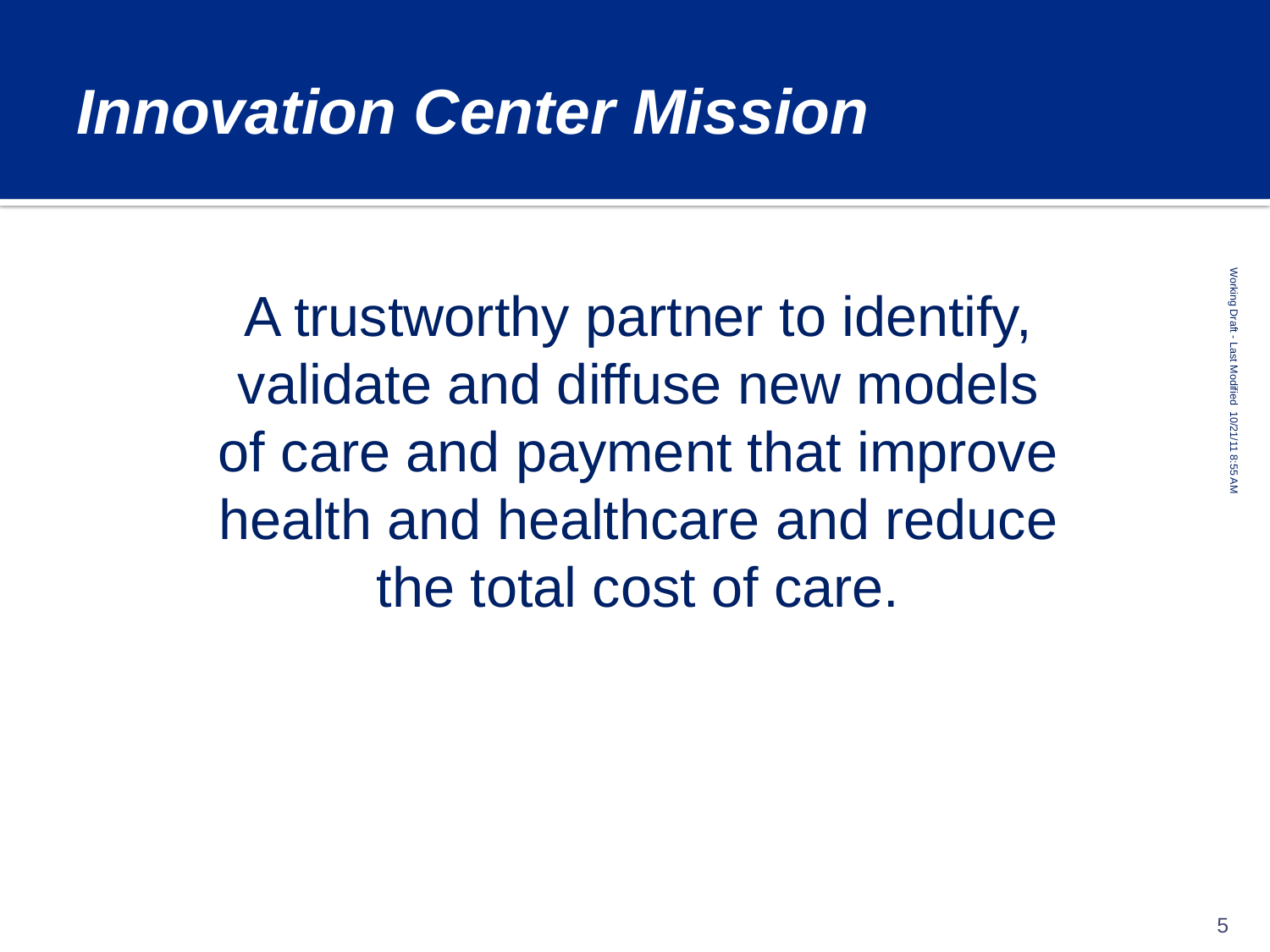

# Innovation Center Mission
	A trustworthy partner to identify, validate and diffuse new models of care and payment that improve health and healthcare and reduce the total cost of care.